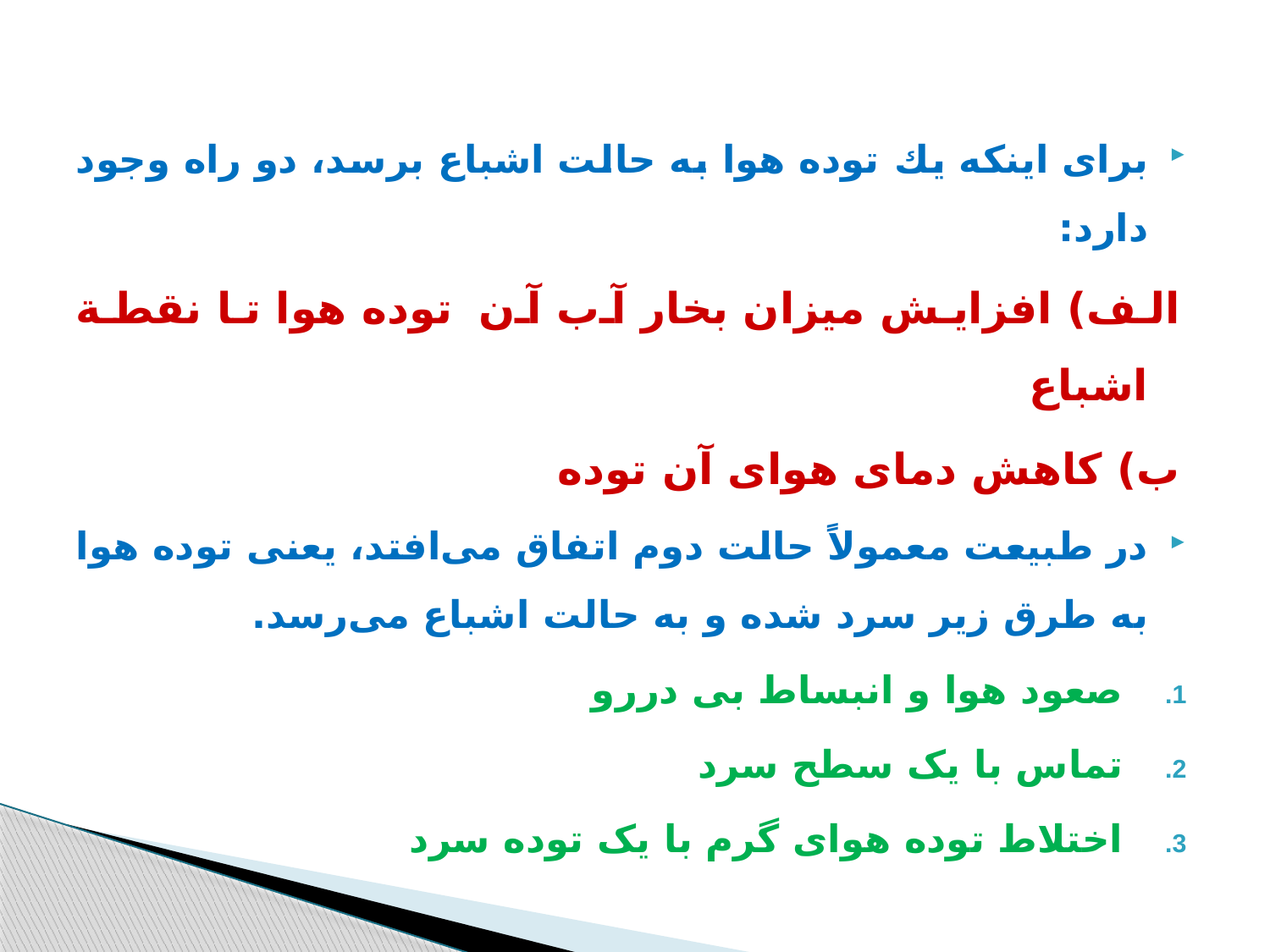

برای اینكه یك توده هوا به حالت اشباع برسد، دو راه وجود دارد:
الف) افزایش میزان بخار آب آن توده هوا تا نقطة اشباع
ب) كاهش دمای هوای آن توده
در طبیعت معمولاً حالت دوم اتفاق می‌افتد، یعنی توده هوا به طرق زیر سرد شده و به حالت اشباع می‌رسد.
صعود هوا و انبساط بی دررو
تماس با یک سطح سرد
اختلاط توده هوای گرم با یک توده سرد